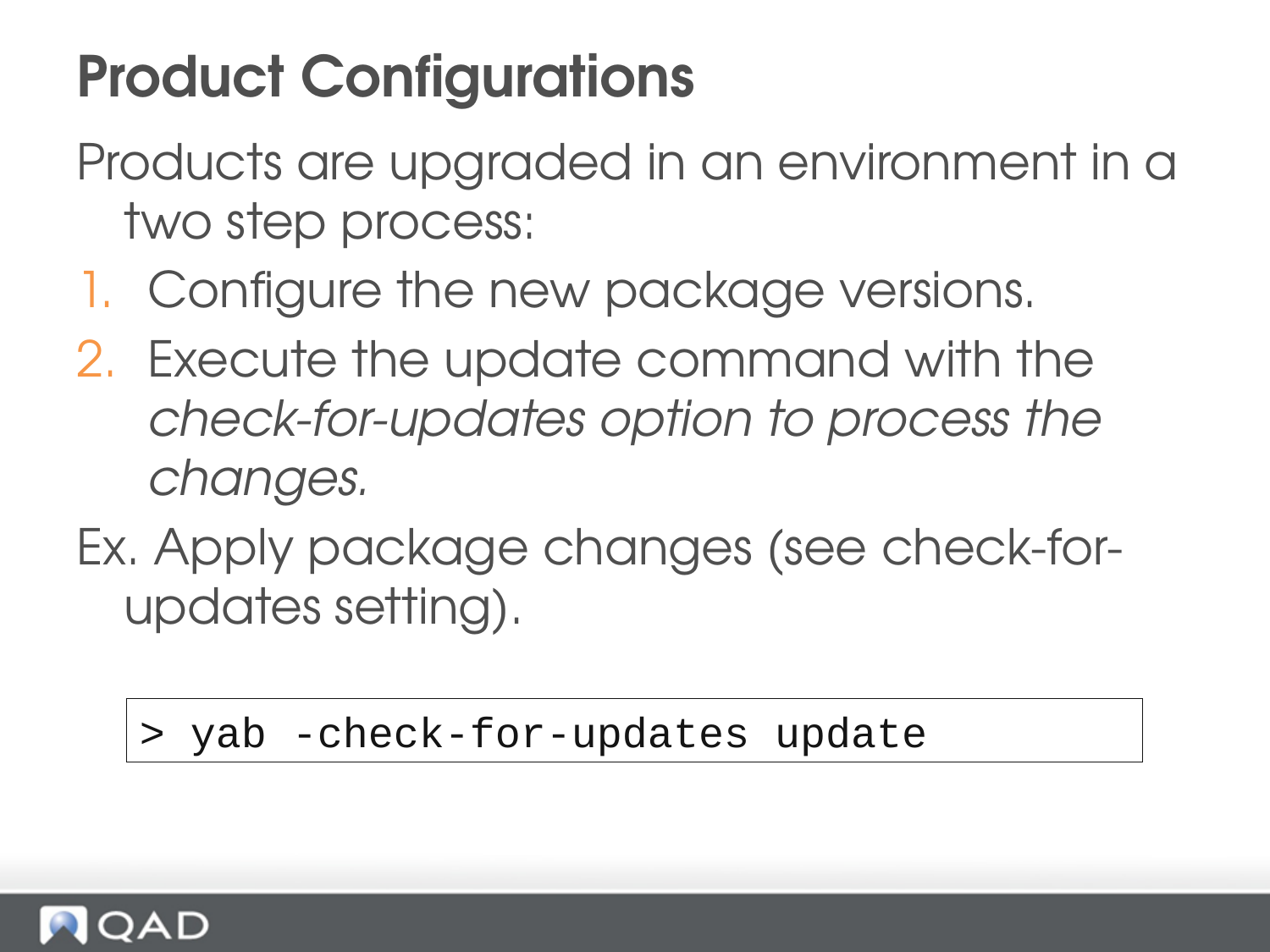

# Product Configurations
Products are upgraded in an environment in a two step process:
Configure the new package versions.
Execute the update command with the check-for-updates option to process the changes.
Ex. Apply package changes (see check-for-updates setting).
> yab -check-for-updates update